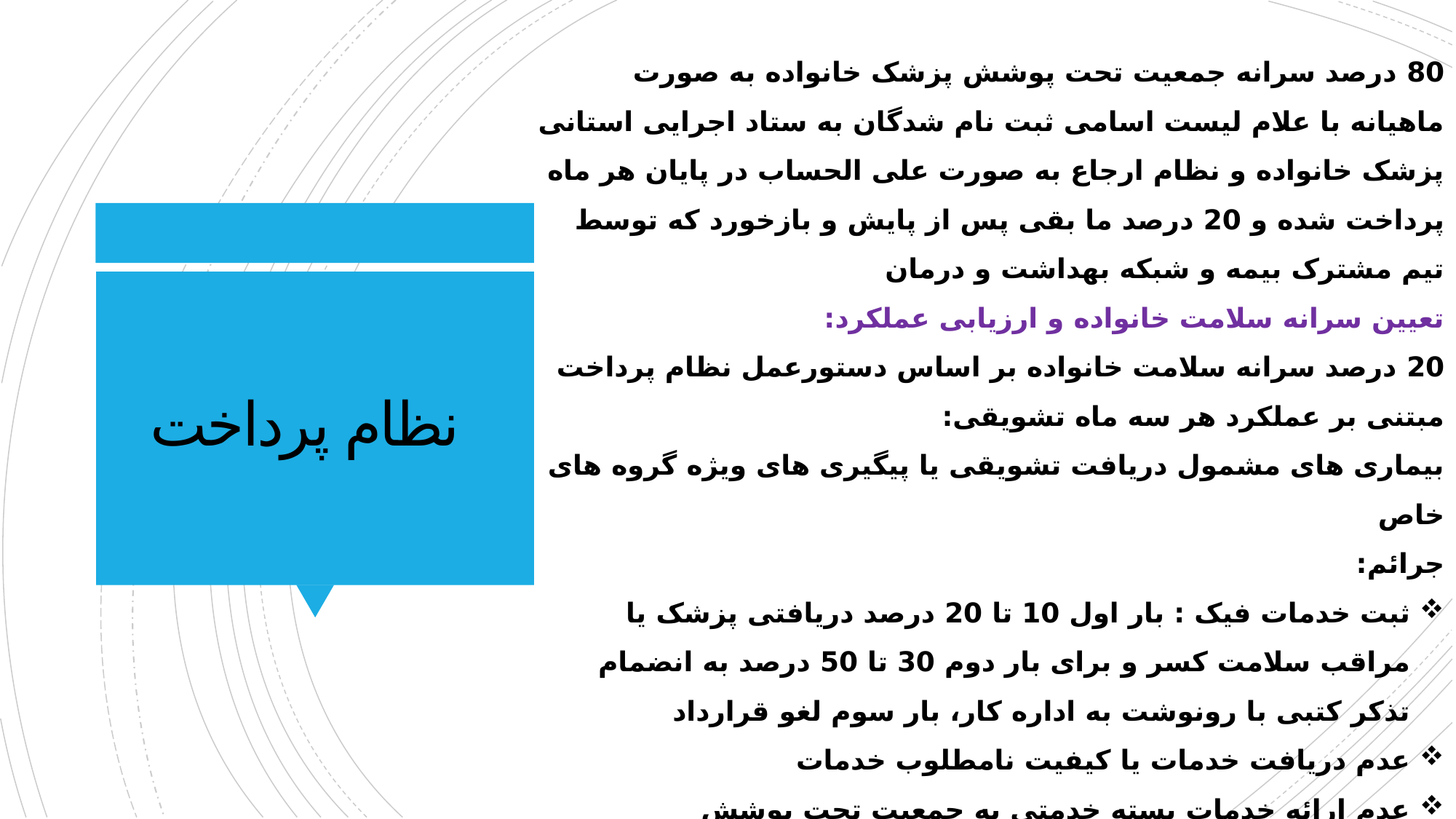

80 درصد سرانه جمعیت تحت پوشش پزشک خانواده به صورت ماهیانه با علام لیست اسامی ثبت نام شدگان به ستاد اجرایی استانی پزشک خانواده و نظام ارجاع به صورت علی الحساب در پایان هر ماه پرداخت شده و 20 درصد ما بقی پس از پایش و بازخورد که توسط تیم مشترک بیمه و شبکه بهداشت و درمان
تعیین سرانه سلامت خانواده و ارزیابی عملکرد:
20 درصد سرانه سلامت خانواده بر اساس دستورعمل نظام پرداخت مبتنی بر عملکرد هر سه ماه تشویقی:
بیماری های مشمول دریافت تشویقی یا پیگیری های ویژه گروه های خاص
جرائم:
ثبت خدمات فیک : بار اول 10 تا 20 درصد دریافتی پزشک یا مراقب سلامت کسر و برای بار دوم 30 تا 50 درصد به انضمام تذکر کتبی با رونوشت به اداره کار، بار سوم لغو قرارداد
عدم دریافت خدمات یا کیفیت نامطلوب خدمات
عدم ارائه خدمات بسته خدمتی به جمعیت تحت پوشش
افزایش 1 % سرانه پرداختی به ازای هر سال سابقه همکاری در برنامه تا سقف 10 درصد

# نظام پرداخت